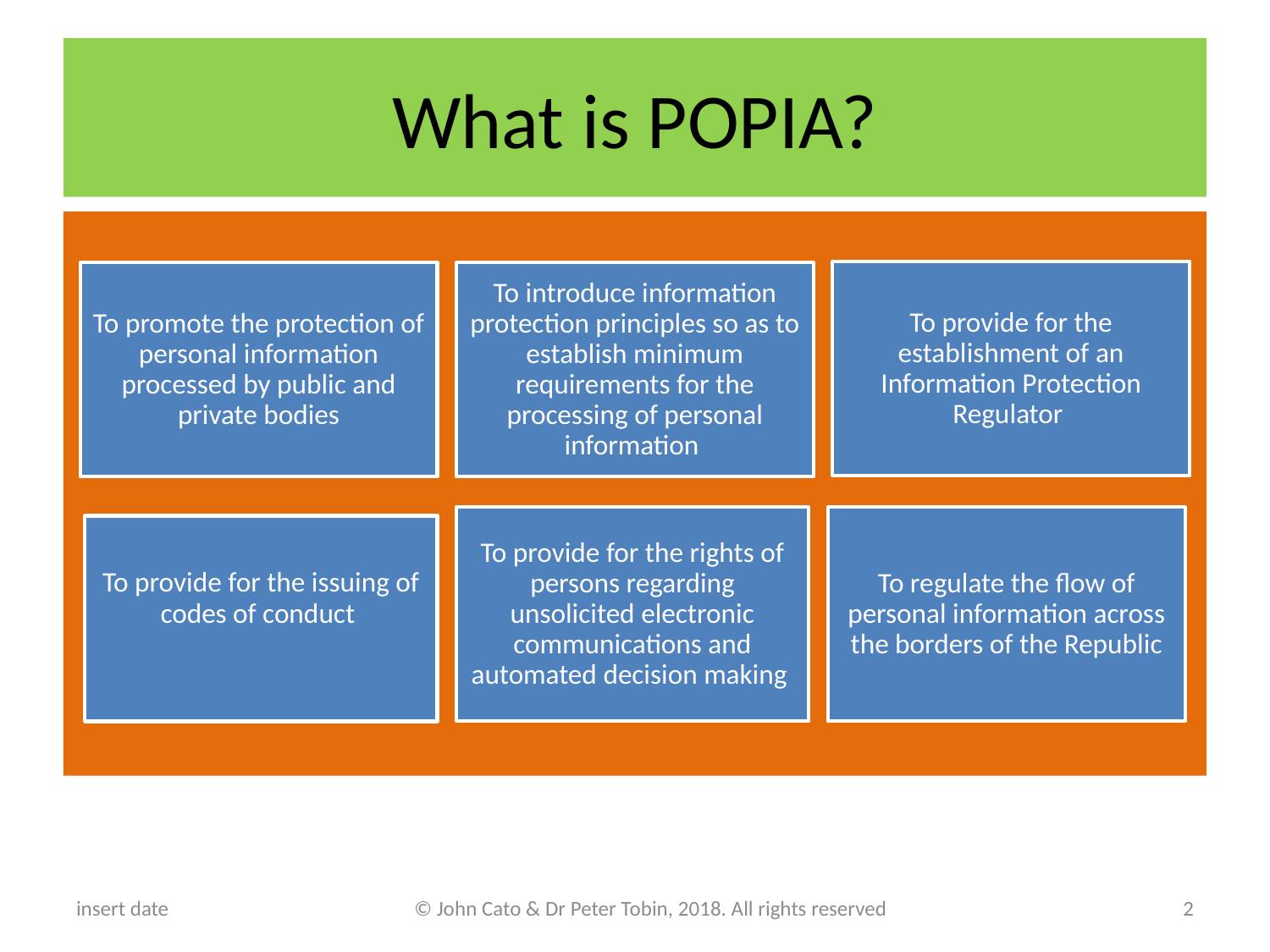

# What is POPIA?
To promote the protection of personal information processed by public and private bodies
To introduce information protection principles so as to establish minimum requirements for the processing of personal information
To provide for the establishment of an Information Protection Regulator
To provide for the issuing of codes of conduct

To provide for the rights of persons regarding unsolicited electronic communications and automated decision making
To regulate the flow of personal information across the borders of the Republic

insert date
© John Cato & Dr Peter Tobin, 2018. All rights reserved
2